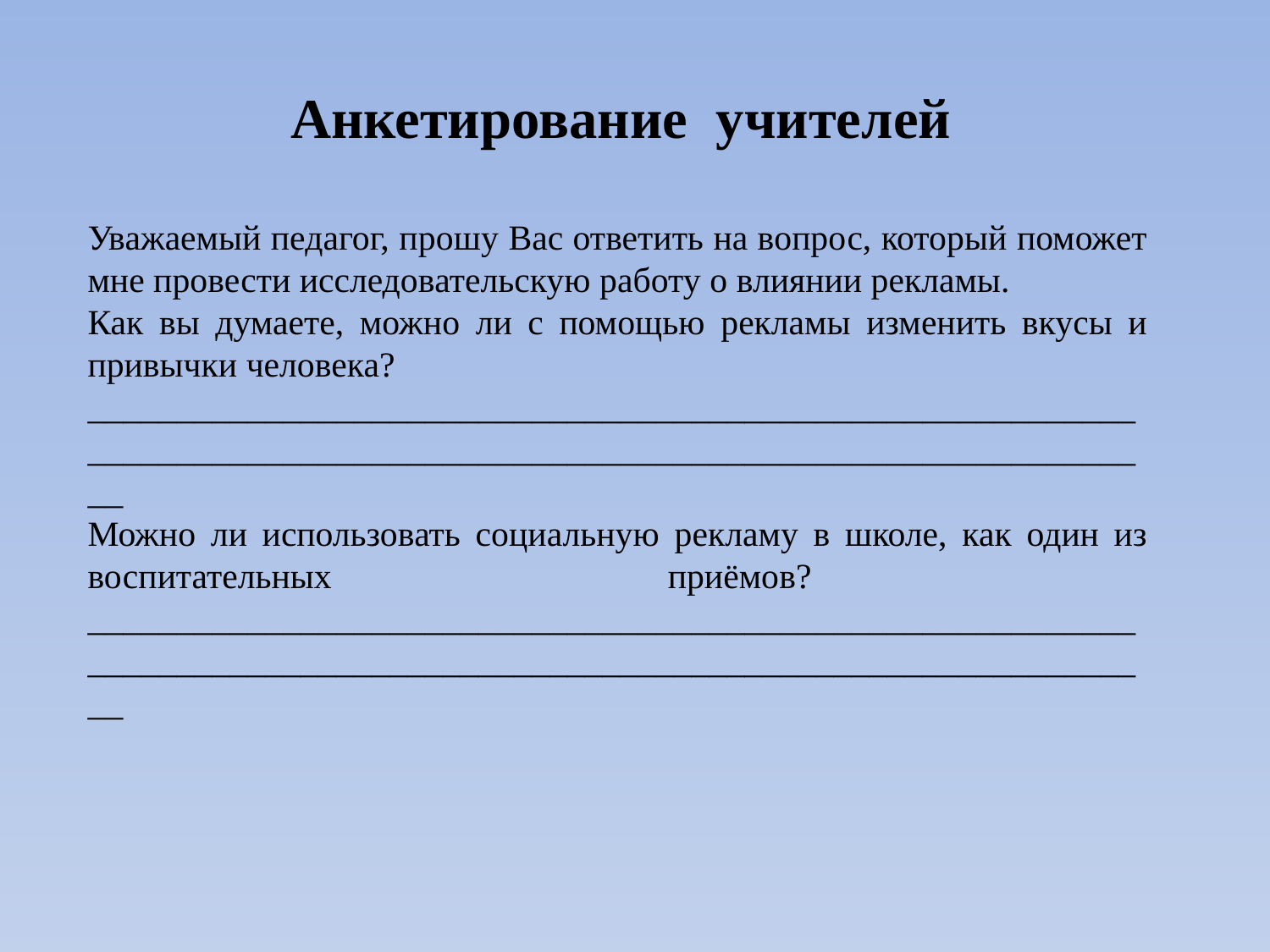

Анкетирование  учителей
Уважаемый педагог, прошу Вас ответить на вопрос, который поможет мне провести исследовательскую работу о влиянии рекламы.
Как вы думаете, можно ли с помощью рекламы изменить вкусы и привычки человека?
________________________________________________________________________________________________________________________
Можно ли использовать социальную рекламу в школе, как один из воспитательных приёмов?  ________________________________________________________________________________________________________________________